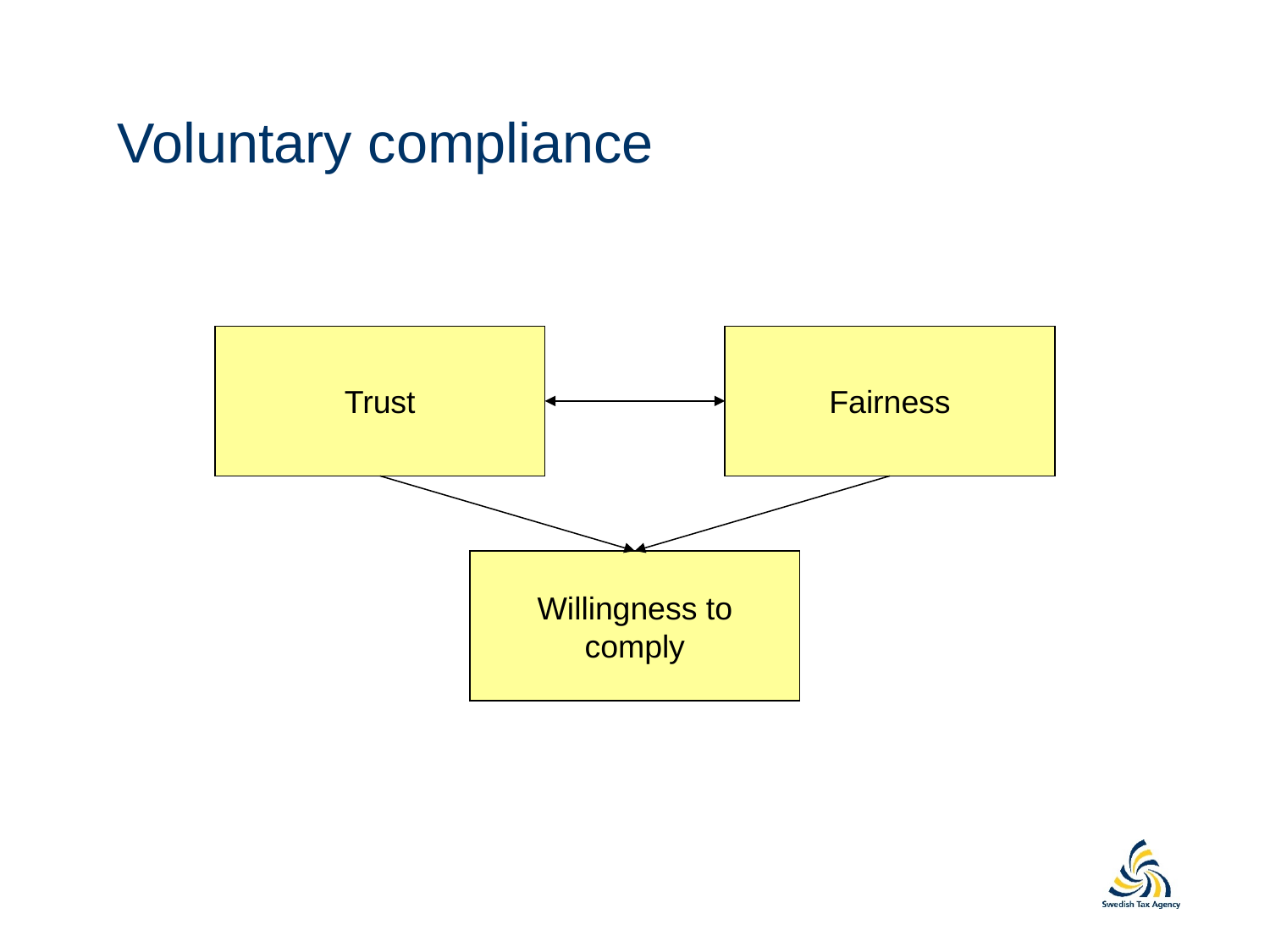

# Voluntary compliance
Trust
Fairness
Willingness to
comply